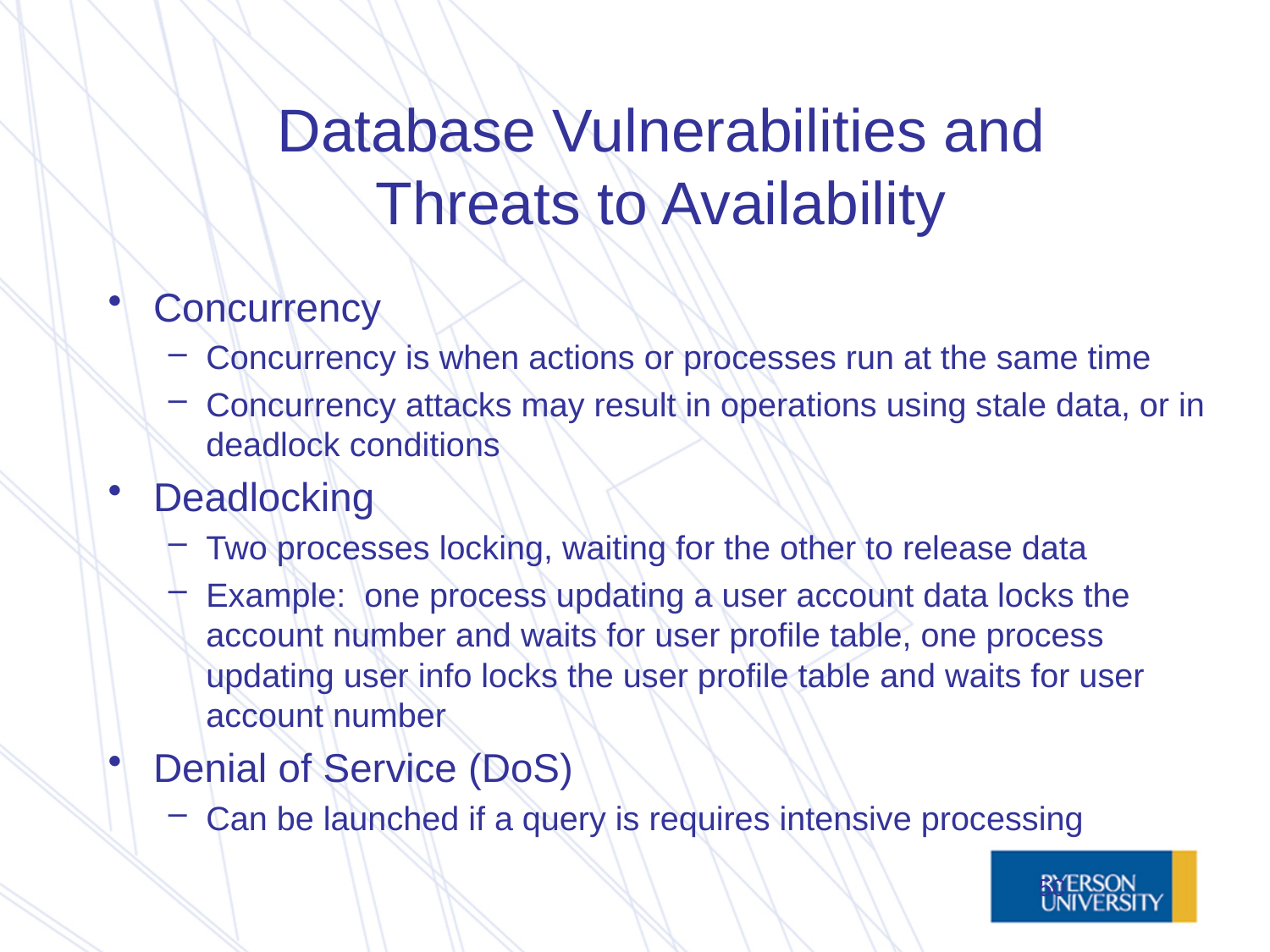

# Database Vulnerabilities and Threats to Availability
Concurrency
Concurrency is when actions or processes run at the same time
Concurrency attacks may result in operations using stale data, or in deadlock conditions
Deadlocking
Two processes locking, waiting for the other to release data
Example:  one process updating a user account data locks the account number and waits for user profile table, one process updating user info locks the user profile table and waits for user account number
Denial of Service (DoS)
Can be launched if a query is requires intensive processing

50